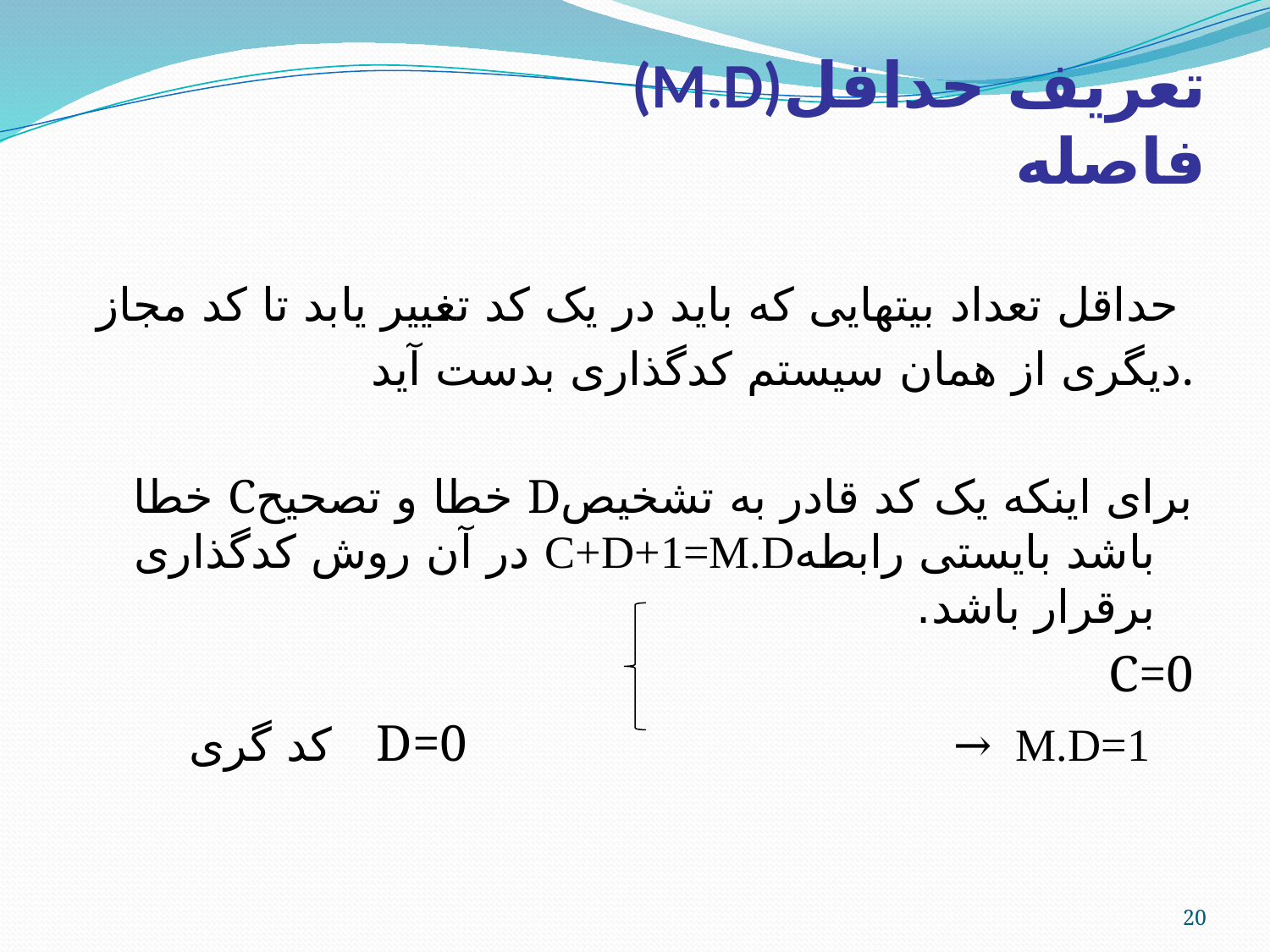

# (M.D)تعریف حداقل فاصله
حداقل تعداد بیتهایی که باید در یک کد تغییر یابد تا کد مجاز
دیگری از همان سیستم کدگذاری بدست آید.

برای اینکه یک کد قادر به تشخیصD خطا و تصحیحC خطا باشد بایستی رابطهC+D+1=M.D در آن روش کدگذاری برقرار باشد.
C=0
   D=0                                         →  M.D=1   کد گری

20